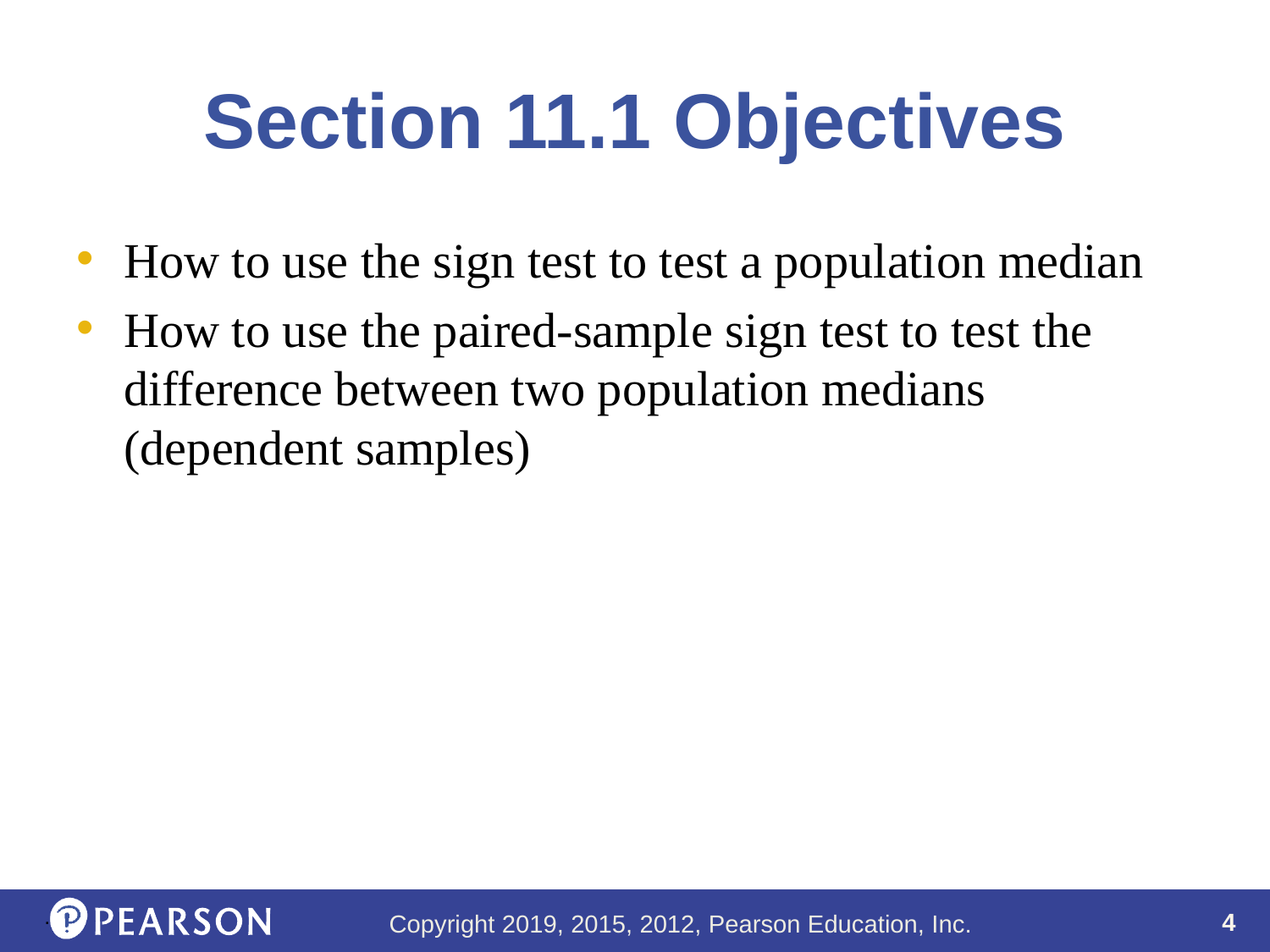

# Section 11.1 Objectives
How to use the sign test to test a population median
How to use the paired-sample sign test to test the difference between two population medians (dependent samples)
.